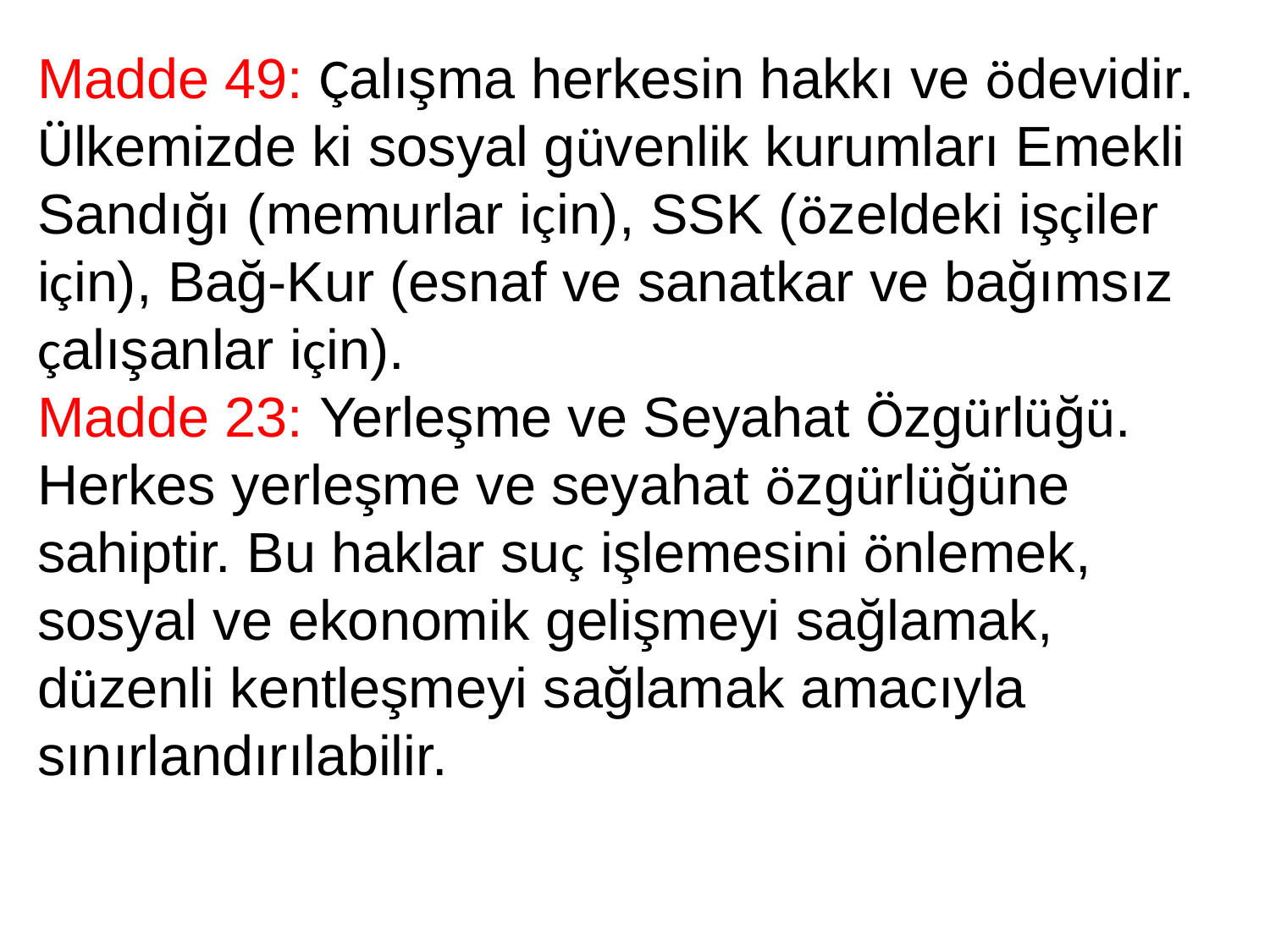

Madde 49: Çalışma herkesin hakkı ve ödevidir. Ülkemizde ki sosyal güvenlik kurumları Emekli Sandığı (memurlar için), SSK (özeldeki işçiler için), Bağ-Kur (esnaf ve sanatkar ve bağımsız çalışanlar için).
Madde 23: Yerleşme ve Seyahat Özgürlüğü.
Herkes yerleşme ve seyahat özgürlüğüne sahiptir. Bu haklar suç işlemesini önlemek, sosyal ve ekonomik gelişmeyi sağlamak, düzenli kentleşmeyi sağlamak amacıyla sınırlandırılabilir.